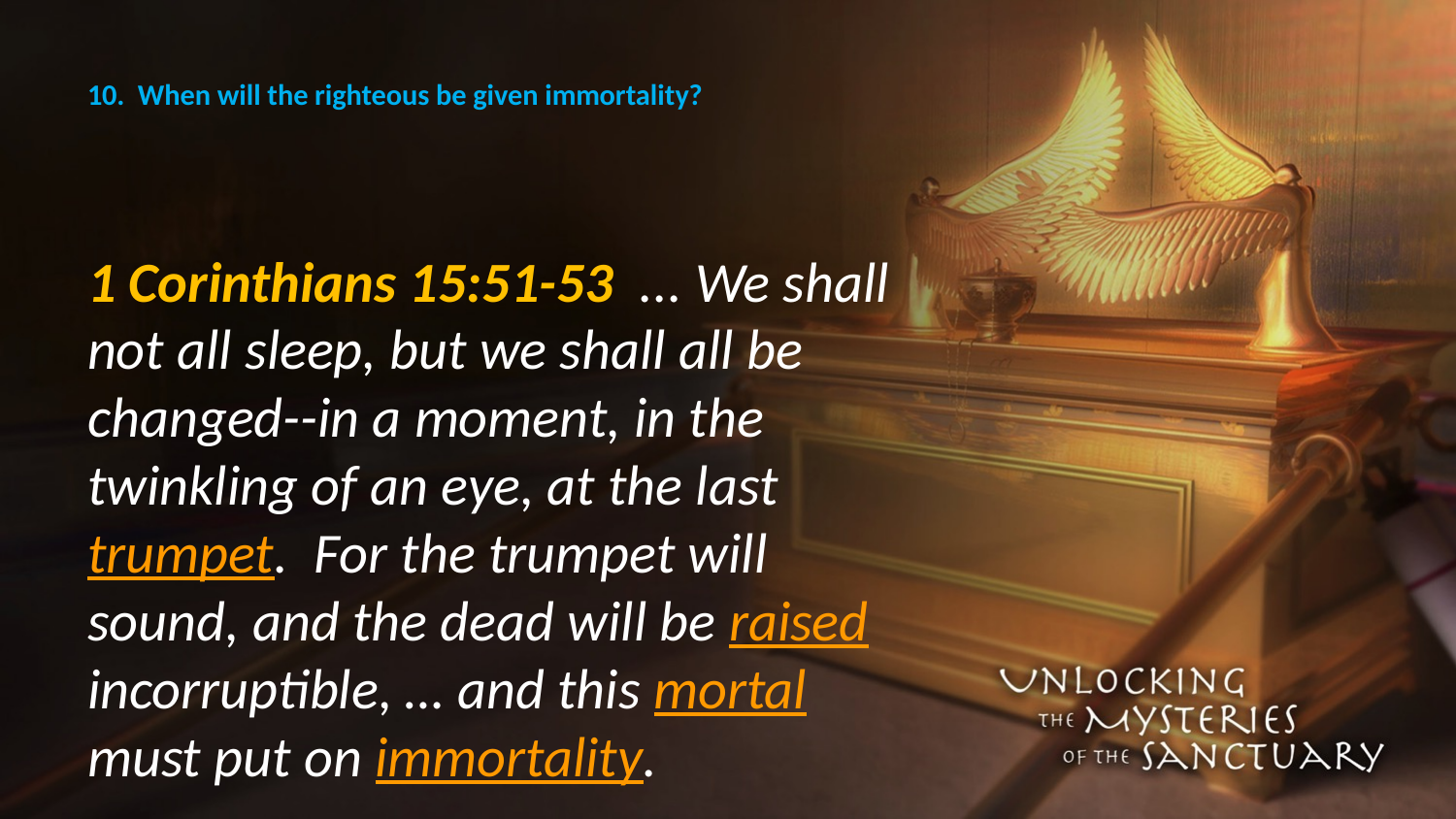

# 10.  When will the righteous be given immortality?

1 Corinthians 15:51-53  ... We shall not all sleep, but we shall all be changed--in a moment, in the twinkling of an eye, at the last trumpet.  For the trumpet will sound, and the dead will be raised incorruptible, … and this mortal must put on immortality.